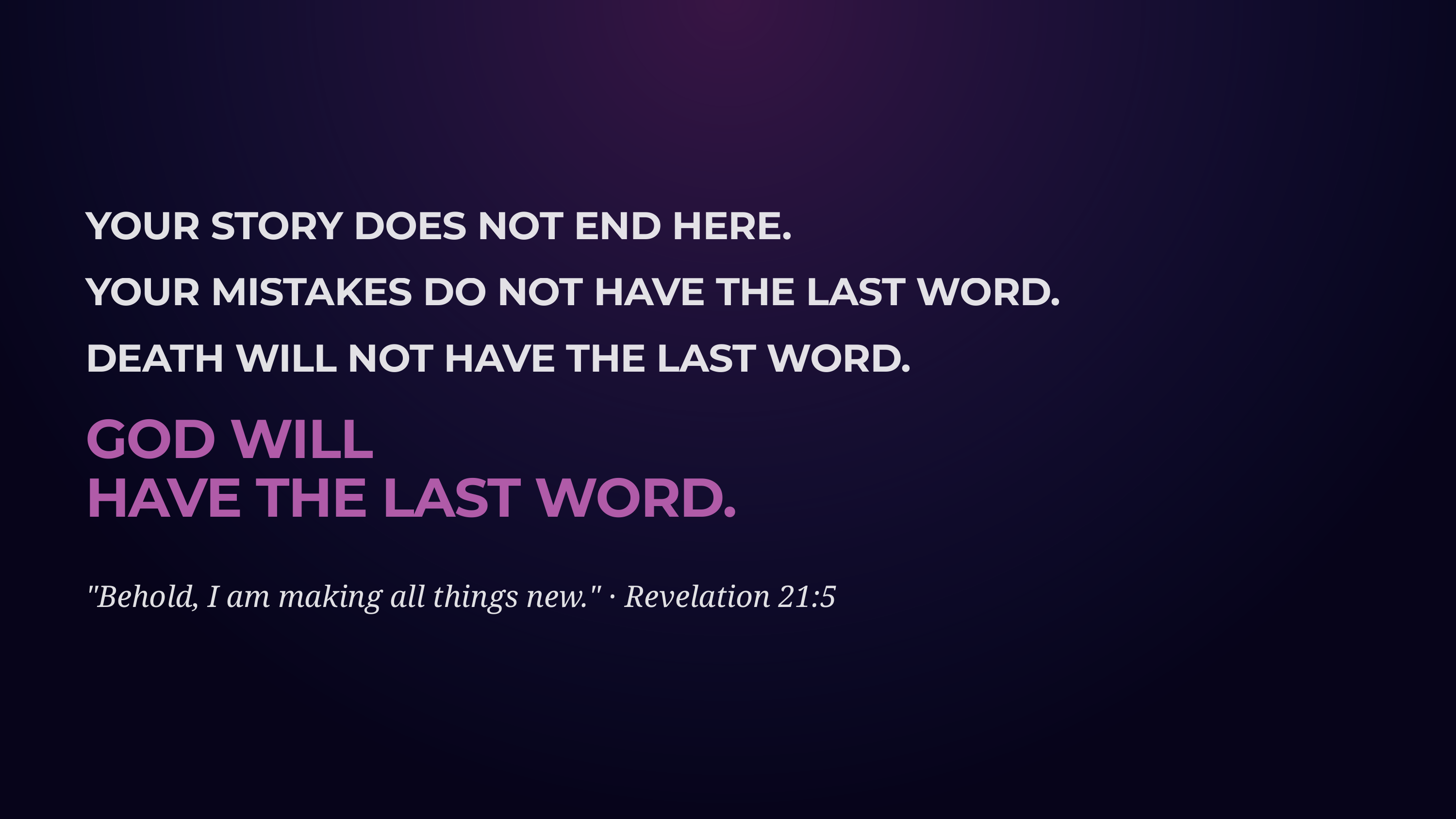

YOUR STORY DOES NOT END HERE.
YOUR MISTAKES DO NOT HAVE THE LAST WORD.
DEATH WILL NOT HAVE THE LAST WORD.
GOD WILL
HAVE THE LAST WORD.
"Behold, I am making all things new." · Revelation 21:5